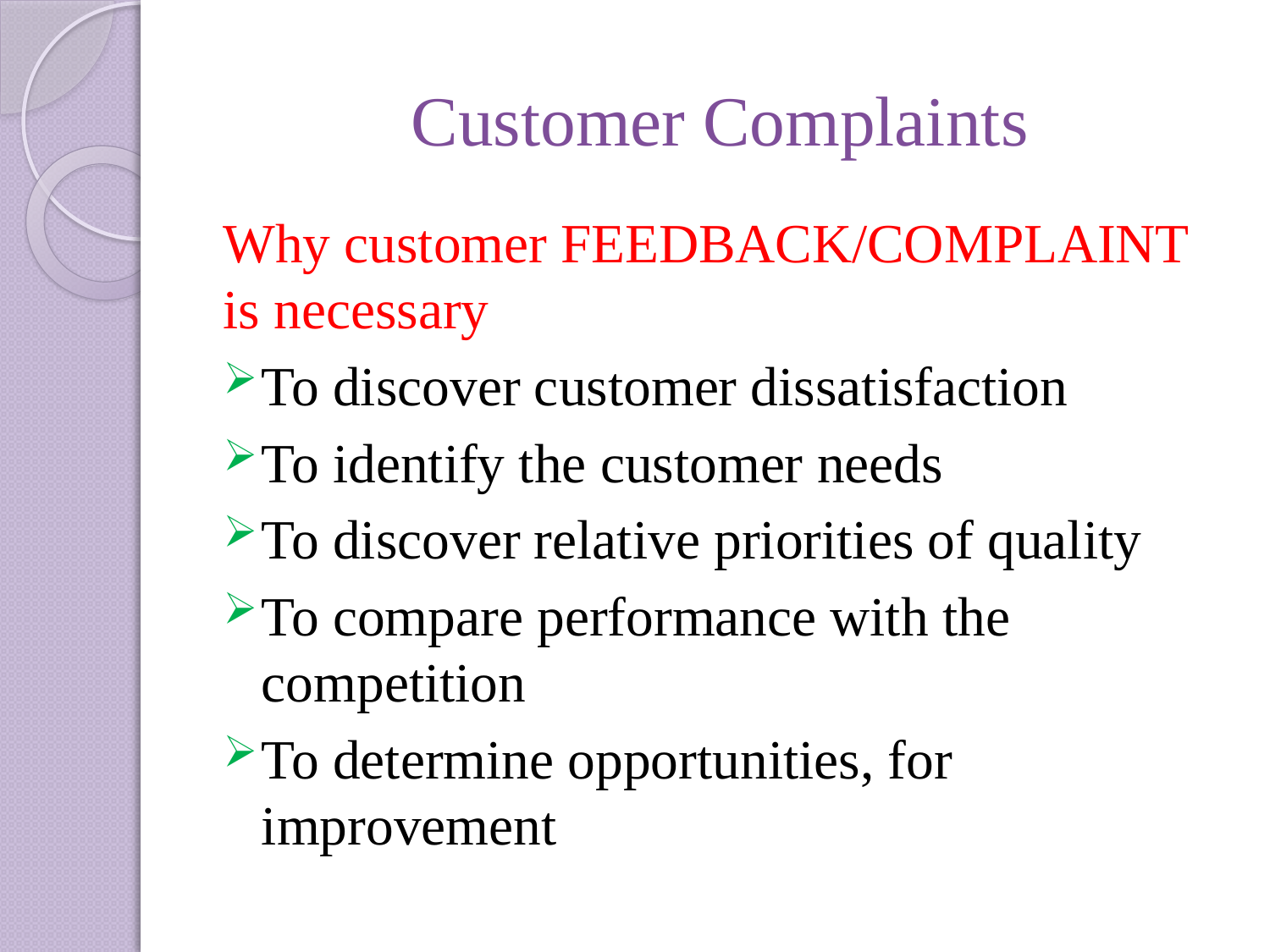

# Customer Complaints
Why customer FEEDBACK/COMPLAINT is necessary
To discover customer dissatisfaction
To identify the customer needs
To discover relative priorities of quality
To compare performance with the competition
To determine opportunities, for improvement